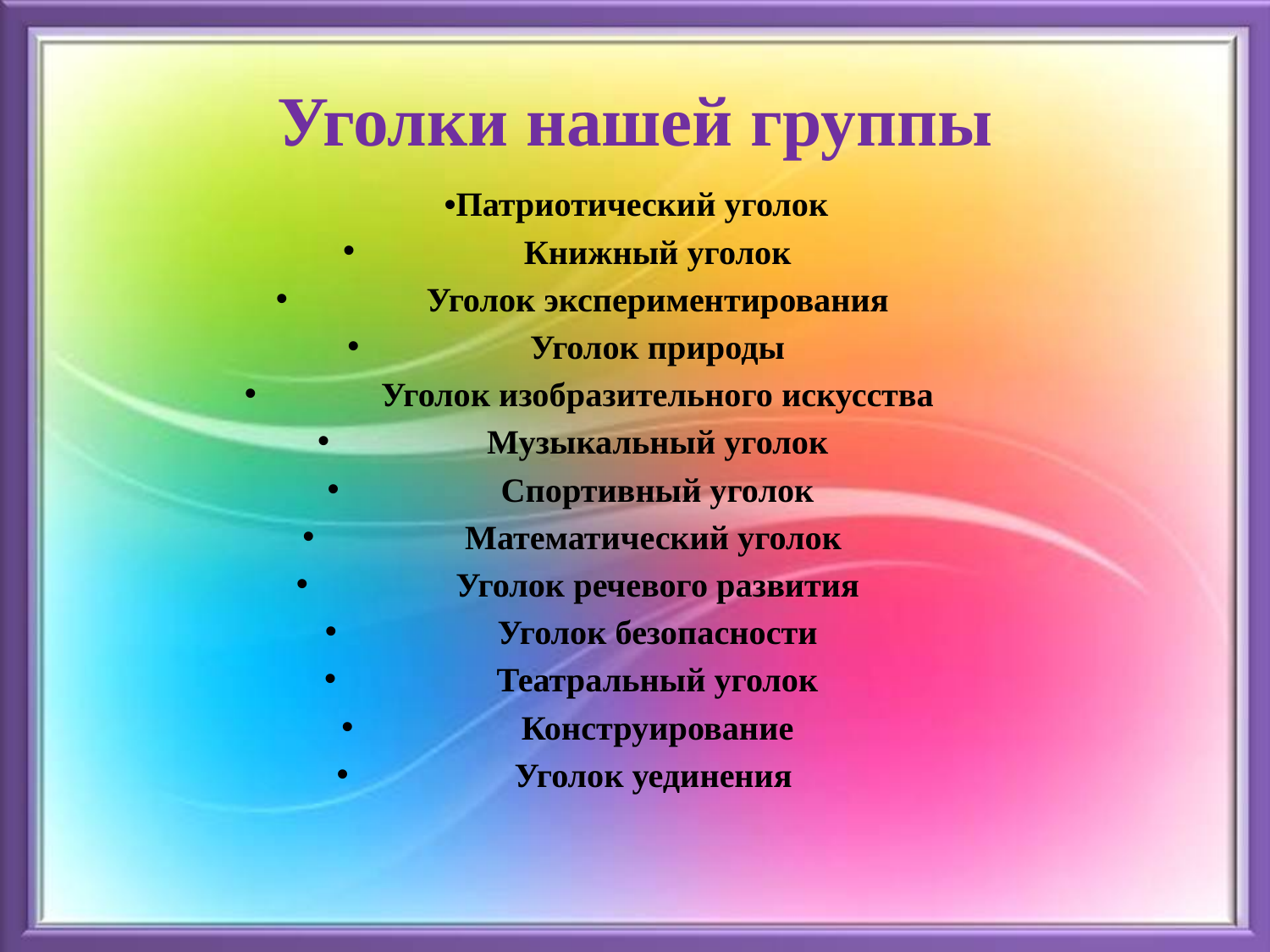

# Уголки нашей группы
•Патриотический уголок
Книжный уголок
Уголок экспериментирования
Уголок природы
Уголок изобразительного искусства
Музыкальный уголок
Спортивный уголок
Математический уголок
Уголок речевого развития
Уголок безопасности
Театральный уголок
Конструирование
Уголок уединения